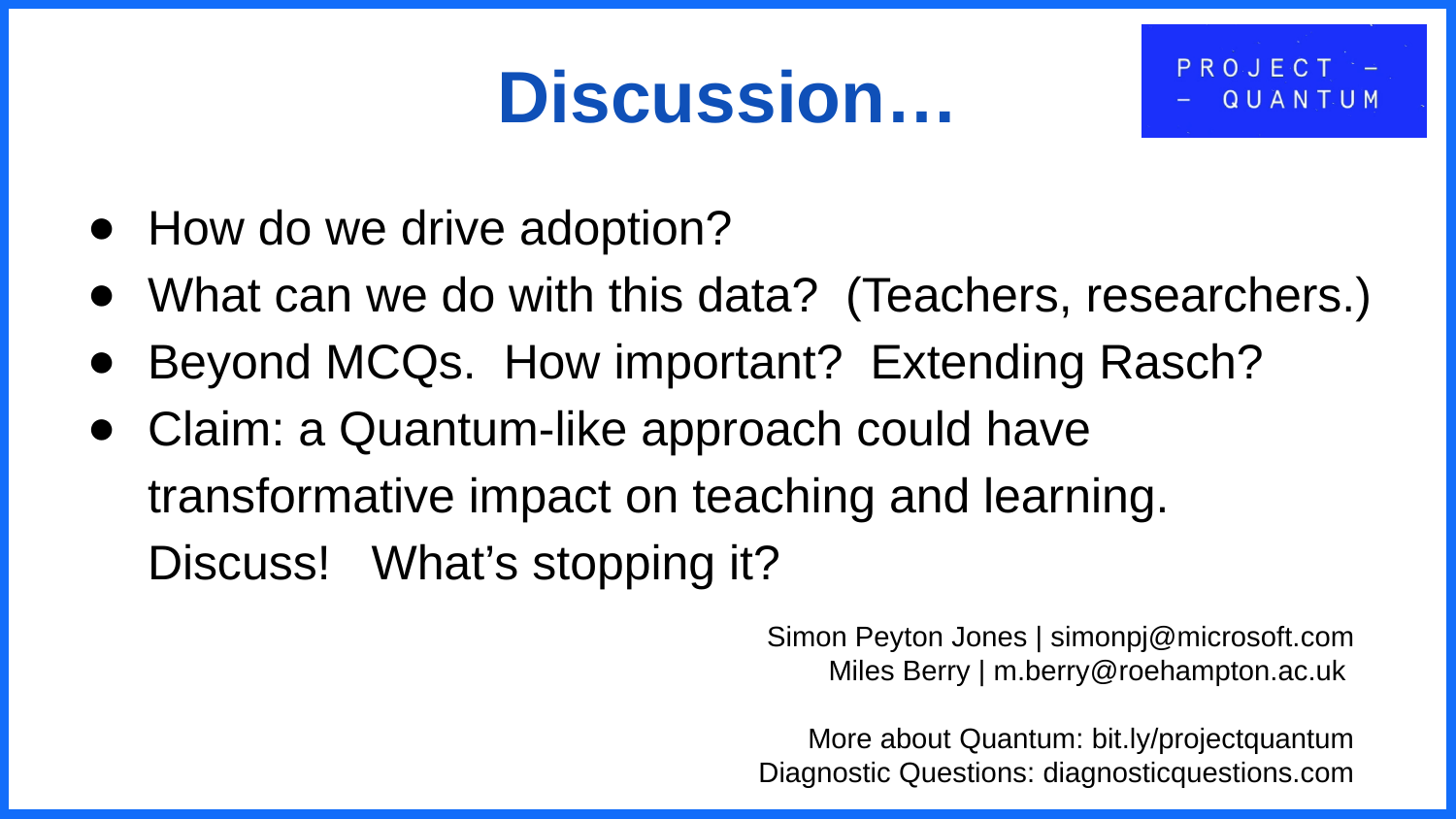

# Discussion…
How do we drive adoption?
What can we do with this data?  (Teachers, researchers.)
Beyond MCQs.  How important?  Extending Rasch?
Claim: a Quantum-like approach could have transformative impact on teaching and learning.
Discuss!   What’s stopping it?
Simon Peyton Jones | simonpj@microsoft.com
Miles Berry | m.berry@roehampton.ac.uk

More about Quantum: bit.ly/projectquantum
Diagnostic Questions: diagnosticquestions.com